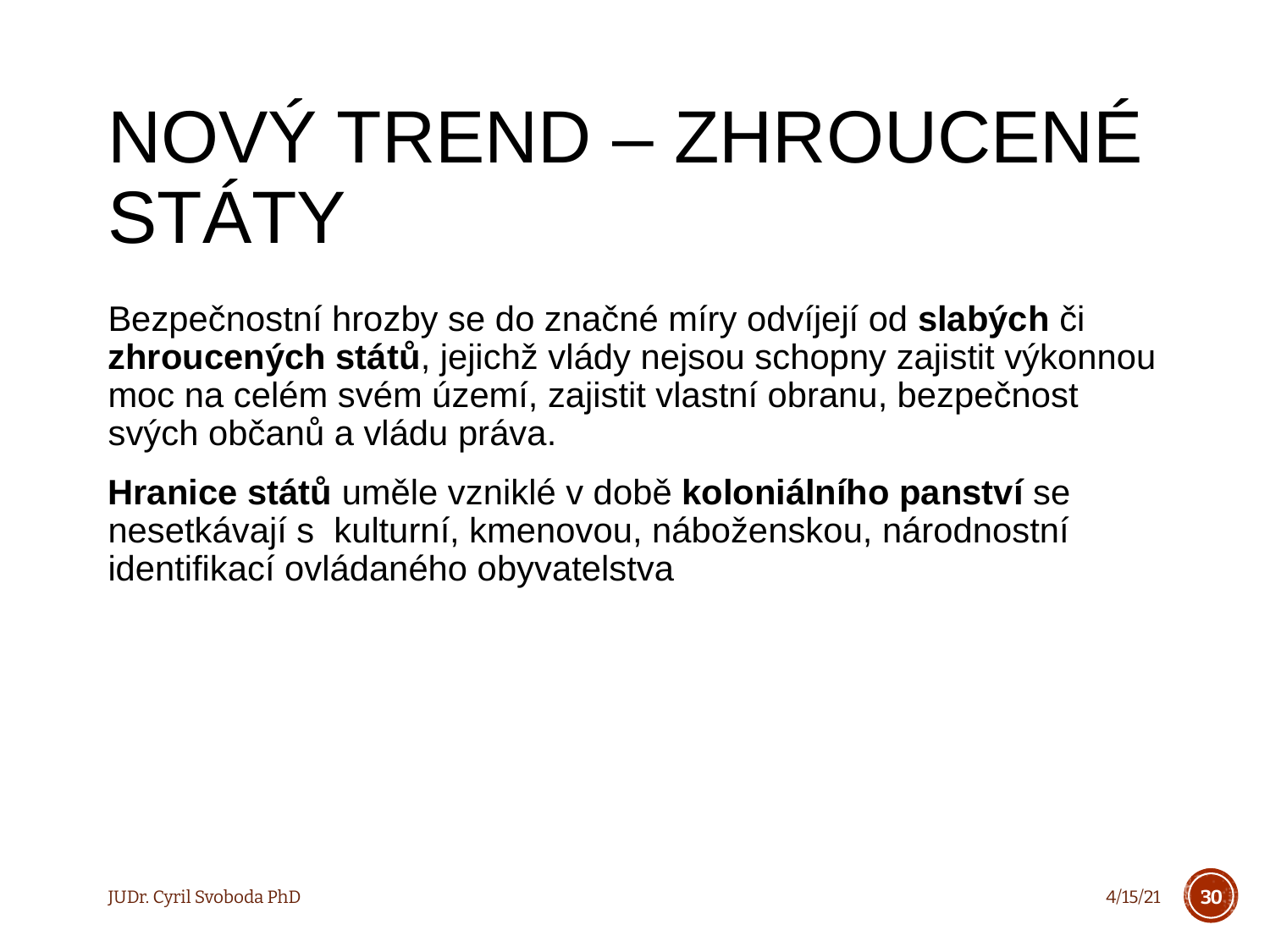

# Nový trend – zhroucené státy
Bezpečnostní hrozby se do značné míry odvíjejí od slabých či zhroucených států, jejichž vlády nejsou schopny zajistit výkonnou moc na celém svém území, zajistit vlastní obranu, bezpečnost svých občanů a vládu práva.
Hranice států uměle vzniklé v době koloniálního panství se nesetkávají s  kulturní, kmenovou, náboženskou, národnostní identifikací ovládaného obyvatelstva
JUDr. Cyril Svoboda PhD
4/15/21
30